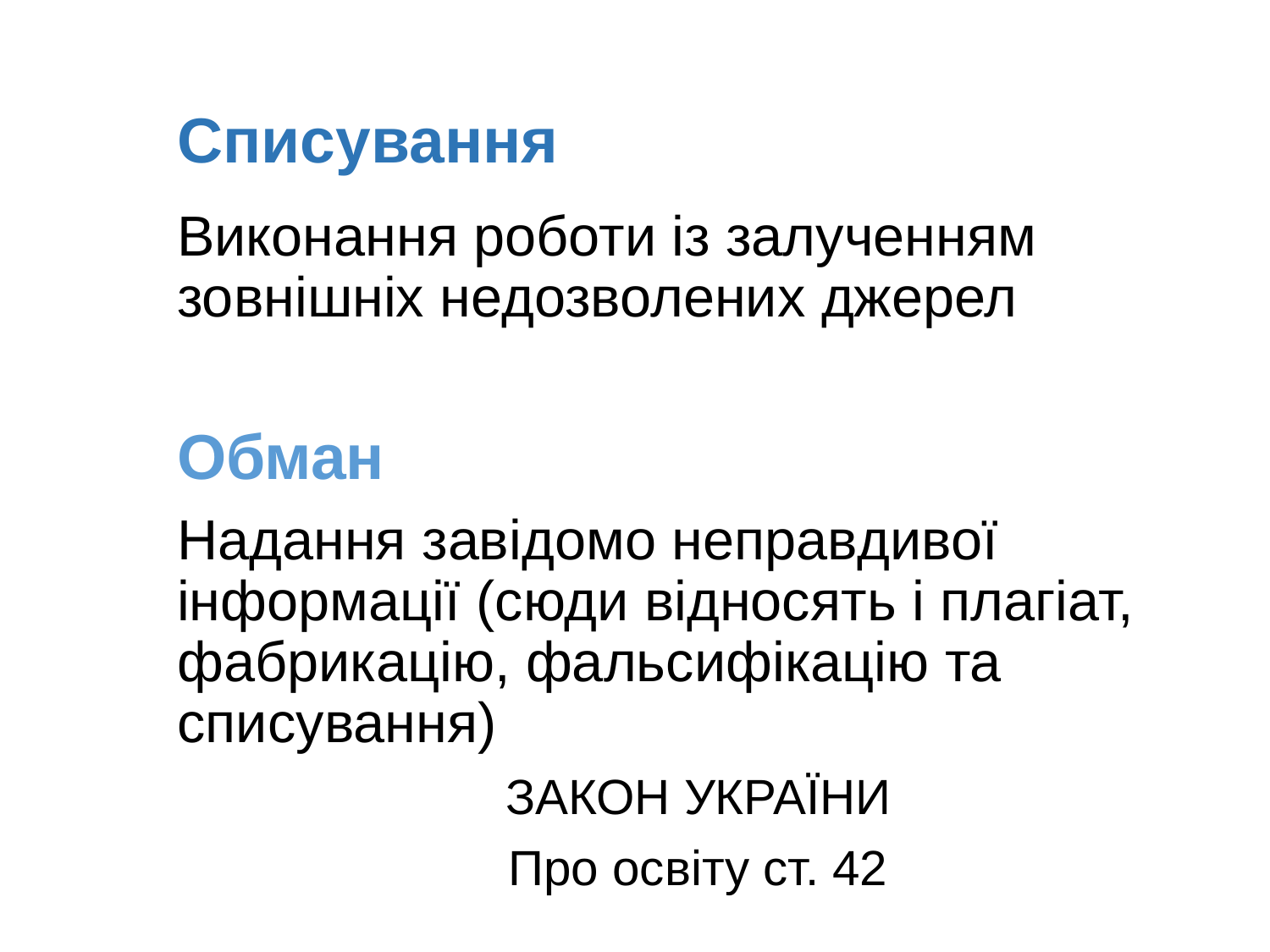

# Cписування
Виконання роботи із залученням зовнішніх недозволених джерел

Обман
Надання завідомо неправдивої інформації (сюди відносять і плагіат, фабрикацію, фальсифікацію та списування)
ЗАКОН УКРАЇНИ
Про освіту ст. 42